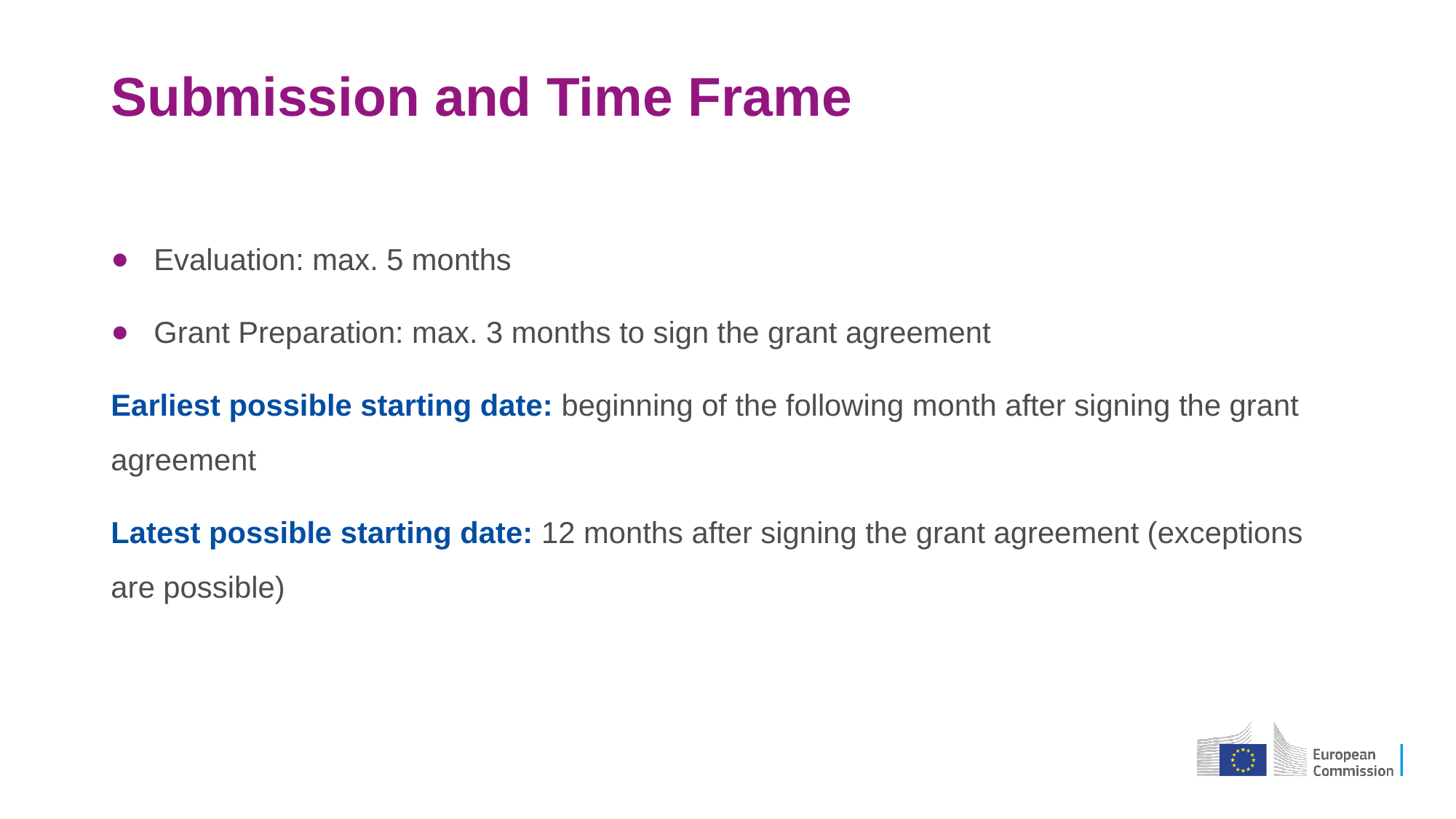

# Submission and Time Frame

Evaluation: max. 5 months
Grant Preparation: max. 3 months to sign the grant agreement
Earliest possible starting date: beginning of the following month after signing the grant agreement
Latest possible starting date: 12 months after signing the grant agreement (exceptions are possible)